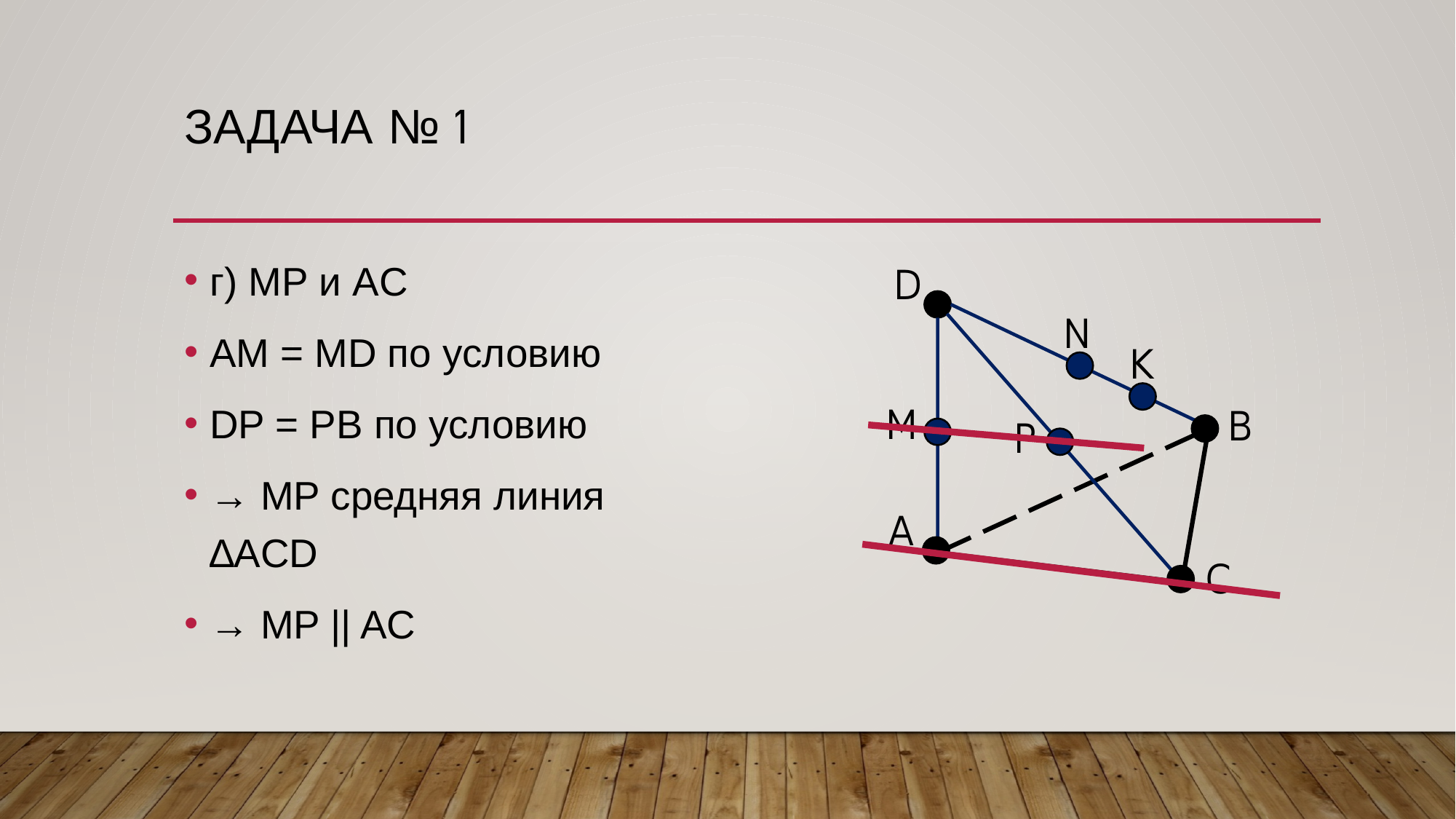

# Задача № 1
г) MP и AC
AM = MD по условию
DP = PB по условию
→ MP средняя линия ∆ACD
→ MP || AC
D

N
K

M
B
P

A

C